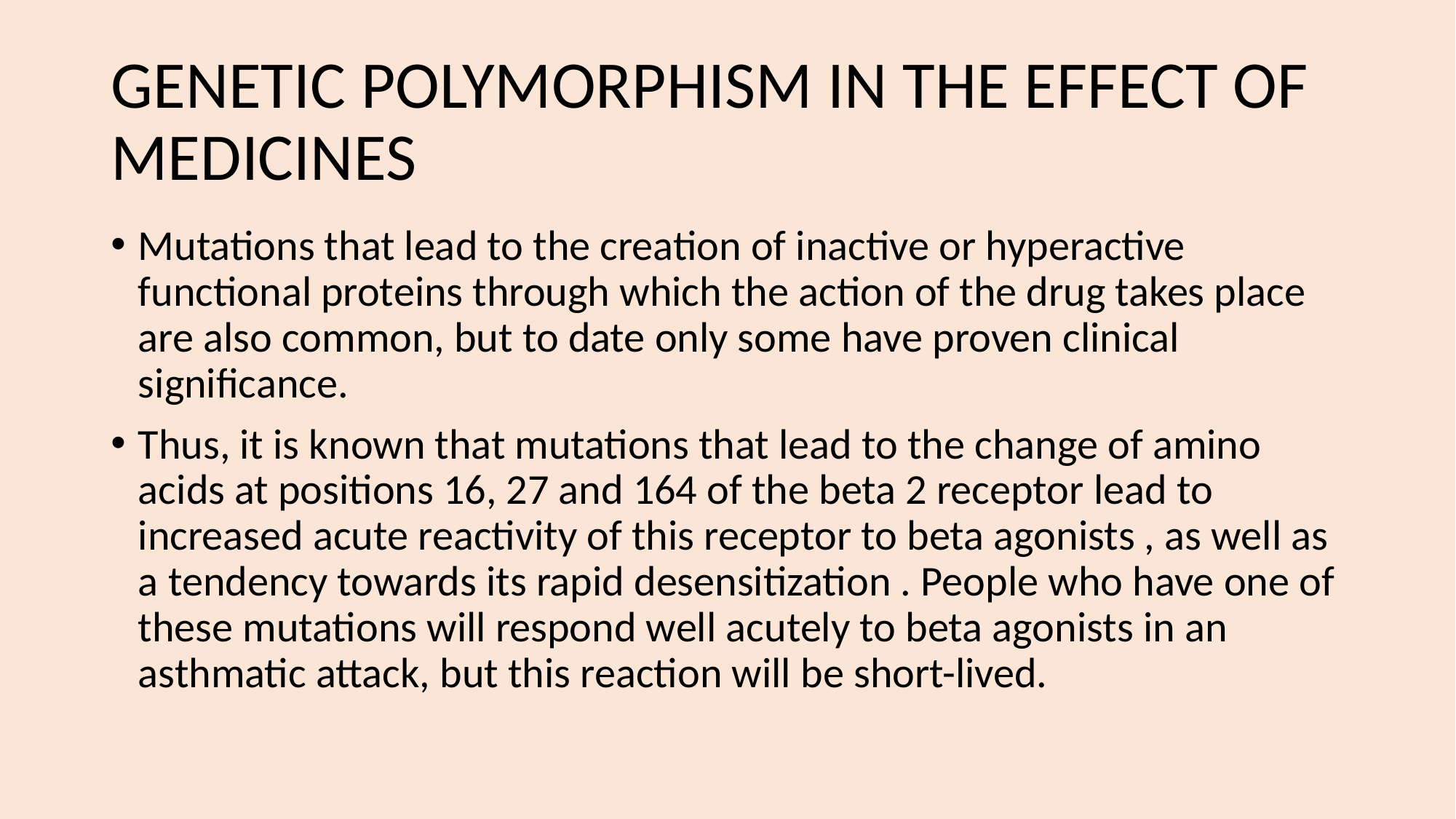

# GENETIC POLYMORPHISM IN THE EFFECT OF MEDICINES
Mutations that lead to the creation of inactive or hyperactive functional proteins through which the action of the drug takes place are also common, but to date only some have proven clinical significance.
Thus, it is known that mutations that lead to the change of amino acids at positions 16, 27 and 164 of the beta 2 receptor lead to increased acute reactivity of this receptor to beta agonists , as well as a tendency towards its rapid desensitization . People who have one of these mutations will respond well acutely to beta agonists in an asthmatic attack, but this reaction will be short-lived.